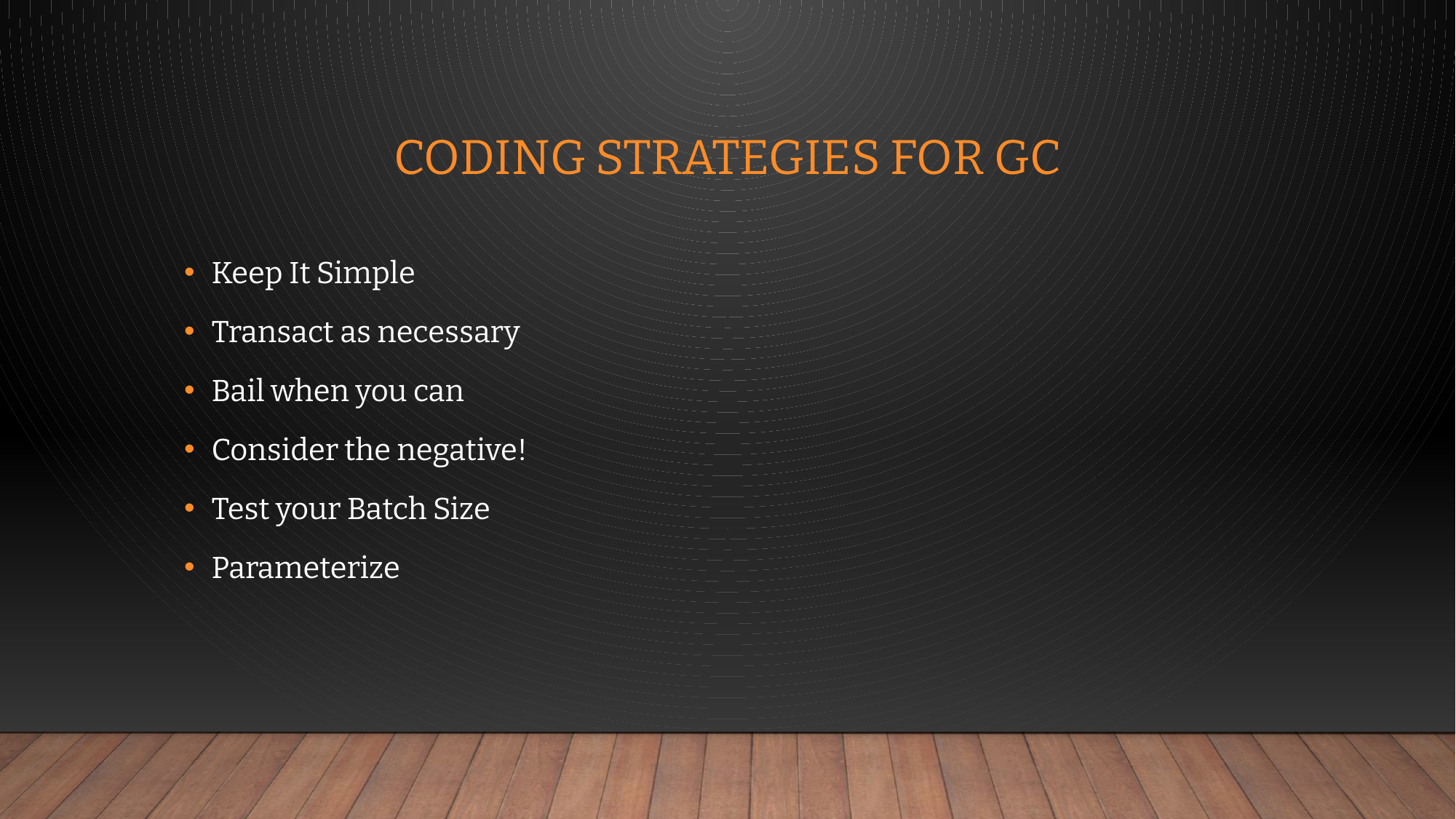

# Coding Strategies for GC
Keep It Simple
Transact as necessary
Bail when you can
Consider the negative!
Test your Batch Size
Parameterize